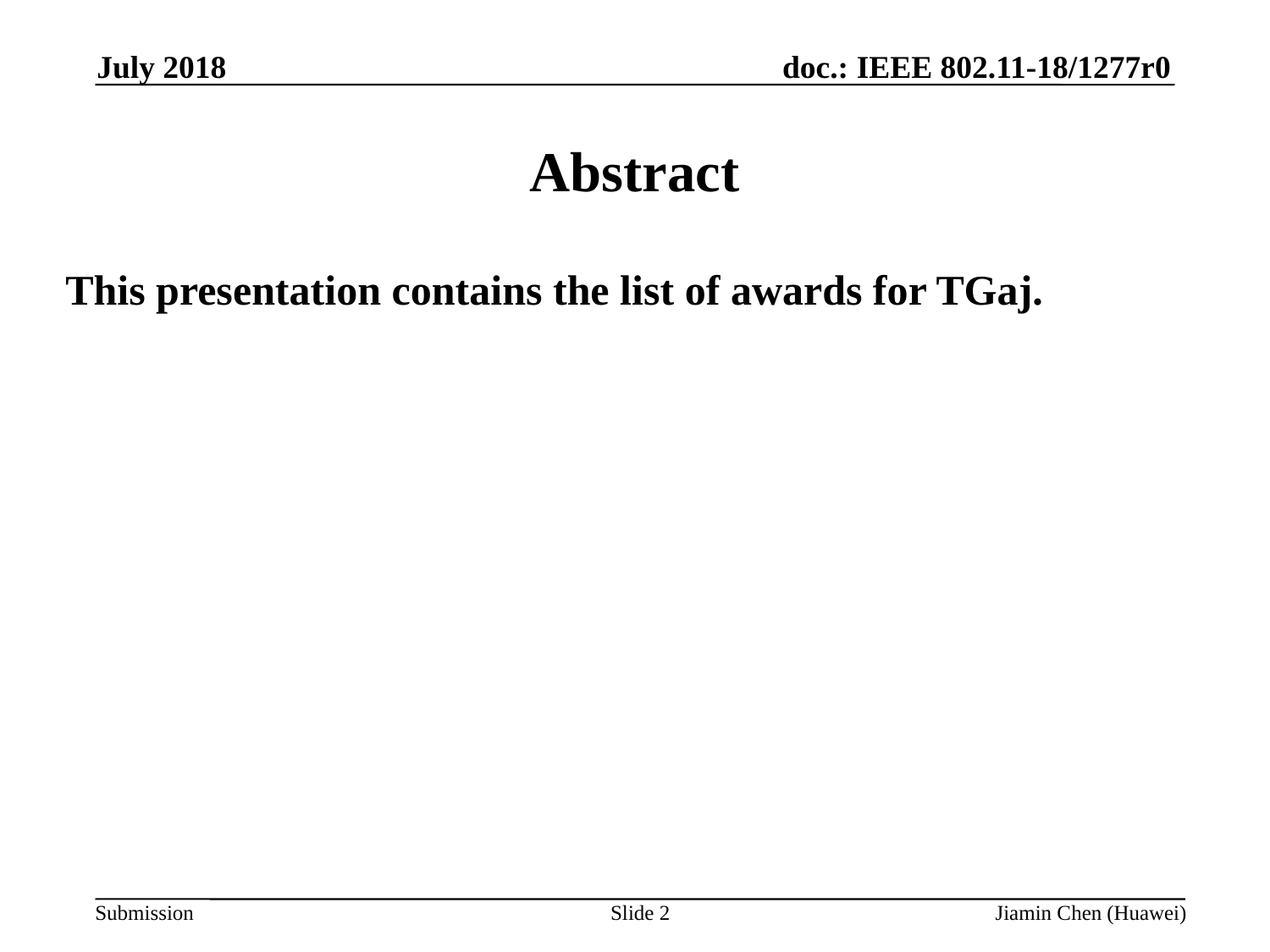

July 2018
Abstract
This presentation contains the list of awards for TGaj.

Jiamin Chen (Huawei)
Slide 2